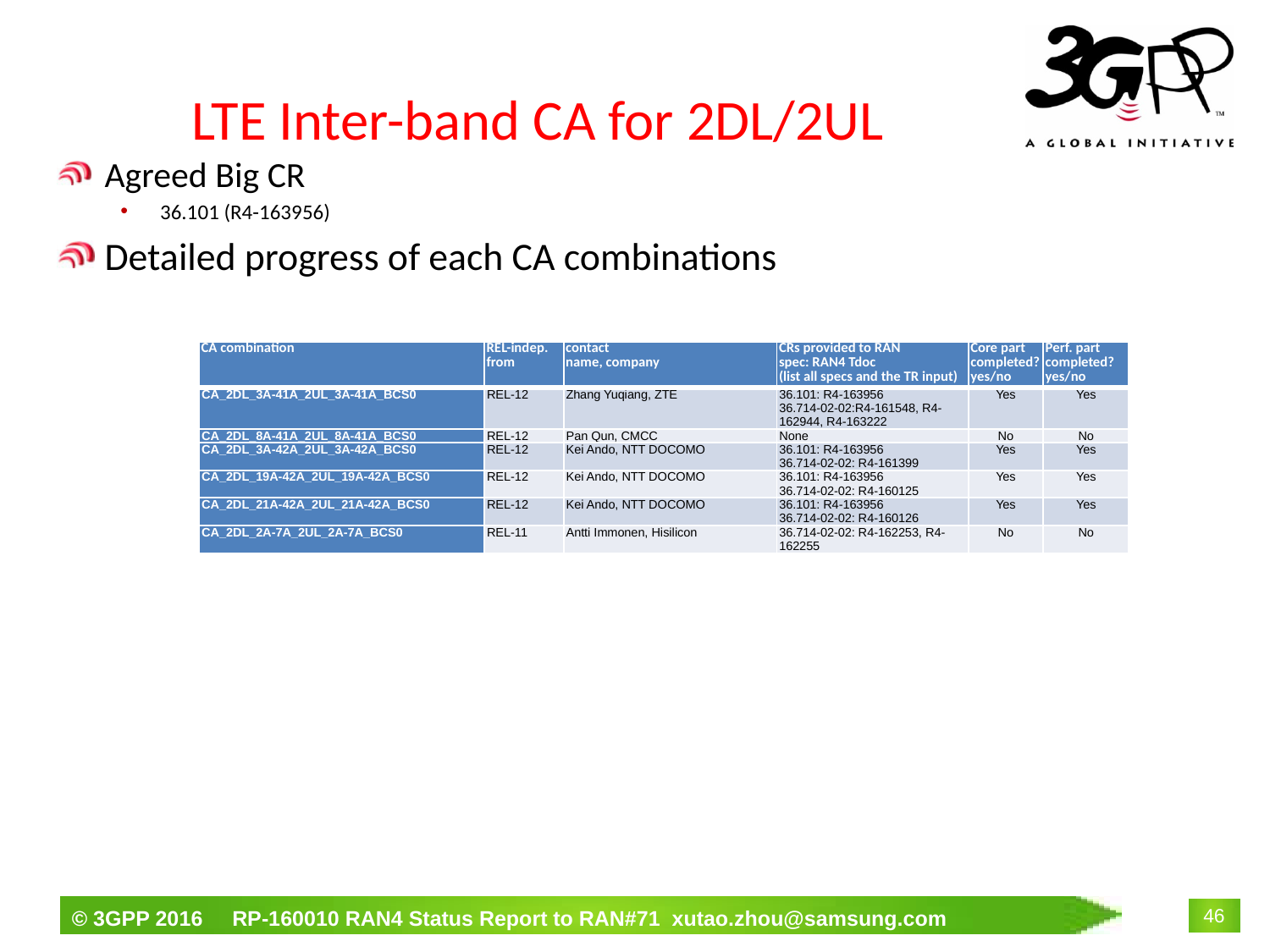

# LTE Inter-band CA for 2DL/2UL
Agreed Big CR
36.101 (R4-163956)
Detailed progress of each CA combinations

| CA combination | REL-indep. from | contact name, company | CRs provided to RAN spec: RAN4 Tdoc (list all specs and the TR input) | Core part completed? yes/no | Perf. part completed? yes/no |
| --- | --- | --- | --- | --- | --- |
| CA\_2DL\_3A-41A\_2UL\_3A-41A\_BCS0 | REL-12 | Zhang Yuqiang, ZTE | 36.101: R4-163956 36.714-02-02:R4-161548, R4-162944, R4-163222 | Yes | Yes |
| CA\_2DL\_8A-41A\_2UL\_8A-41A\_BCS0 | REL-12 | Pan Qun, CMCC | None | No | No |
| CA\_2DL\_3A-42A\_2UL\_3A-42A\_BCS0 | REL-12 | Kei Ando, NTT DOCOMO | 36.101: R4-163956 36.714-02-02: R4-161399 | Yes | Yes |
| CA\_2DL\_19A-42A\_2UL\_19A-42A\_BCS0 | REL-12 | Kei Ando, NTT DOCOMO | 36.101: R4-163956 36.714-02-02: R4-160125 | Yes | Yes |
| CA\_2DL\_21A-42A\_2UL\_21A-42A\_BCS0 | REL-12 | Kei Ando, NTT DOCOMO | 36.101: R4-163956 36.714-02-02: R4-160126 | Yes | Yes |
| CA\_2DL\_2A-7A\_2UL\_2A-7A\_BCS0 | REL-11 | Antti Immonen, Hisilicon | 36.714-02-02: R4-162253, R4-162255 | No | No |